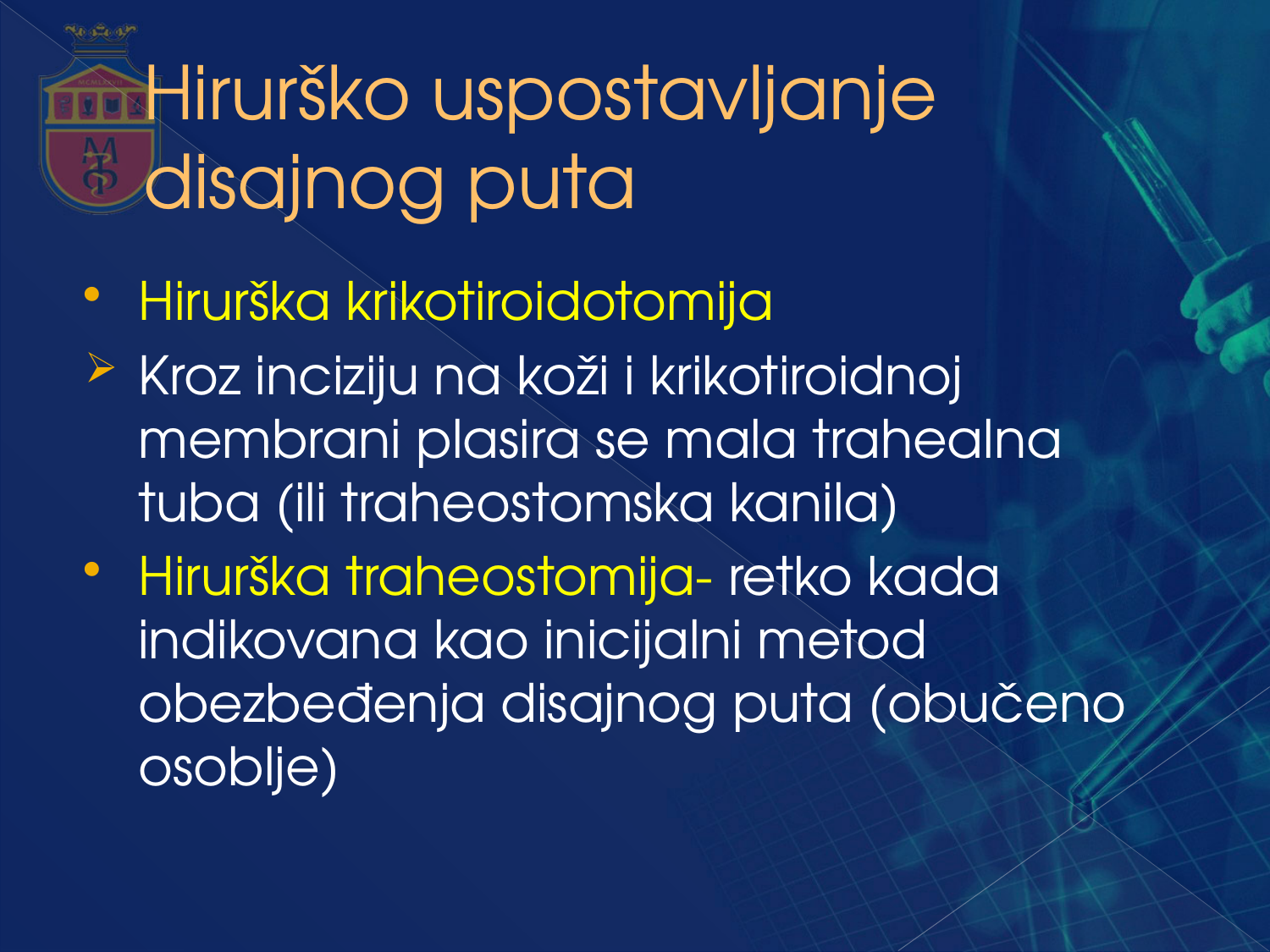

# Hirurško uspostavljanje disajnog puta
Hirurška krikotiroidotomija
Kroz inciziju na koži i krikotiroidnoj membrani plasira se mala trahealna tuba (ili traheostomska kanila)
Hirurška traheostomija- retko kada indikovana kao inicijalni metod obezbeđenja disajnog puta (obučeno osoblje)